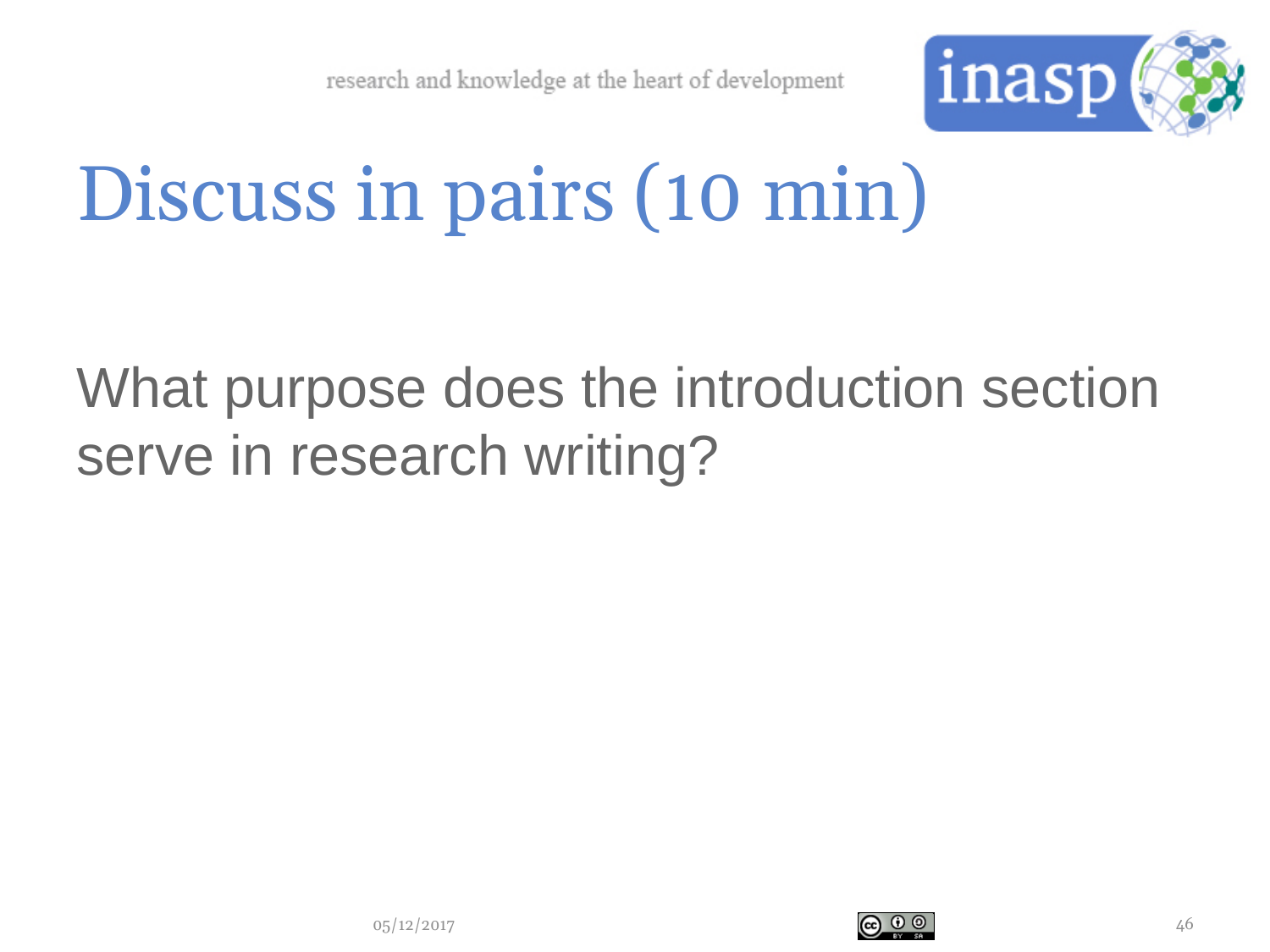

# Discuss in pairs (10 min)

What purpose does the introduction section serve in research writing?
05/12/2017

46